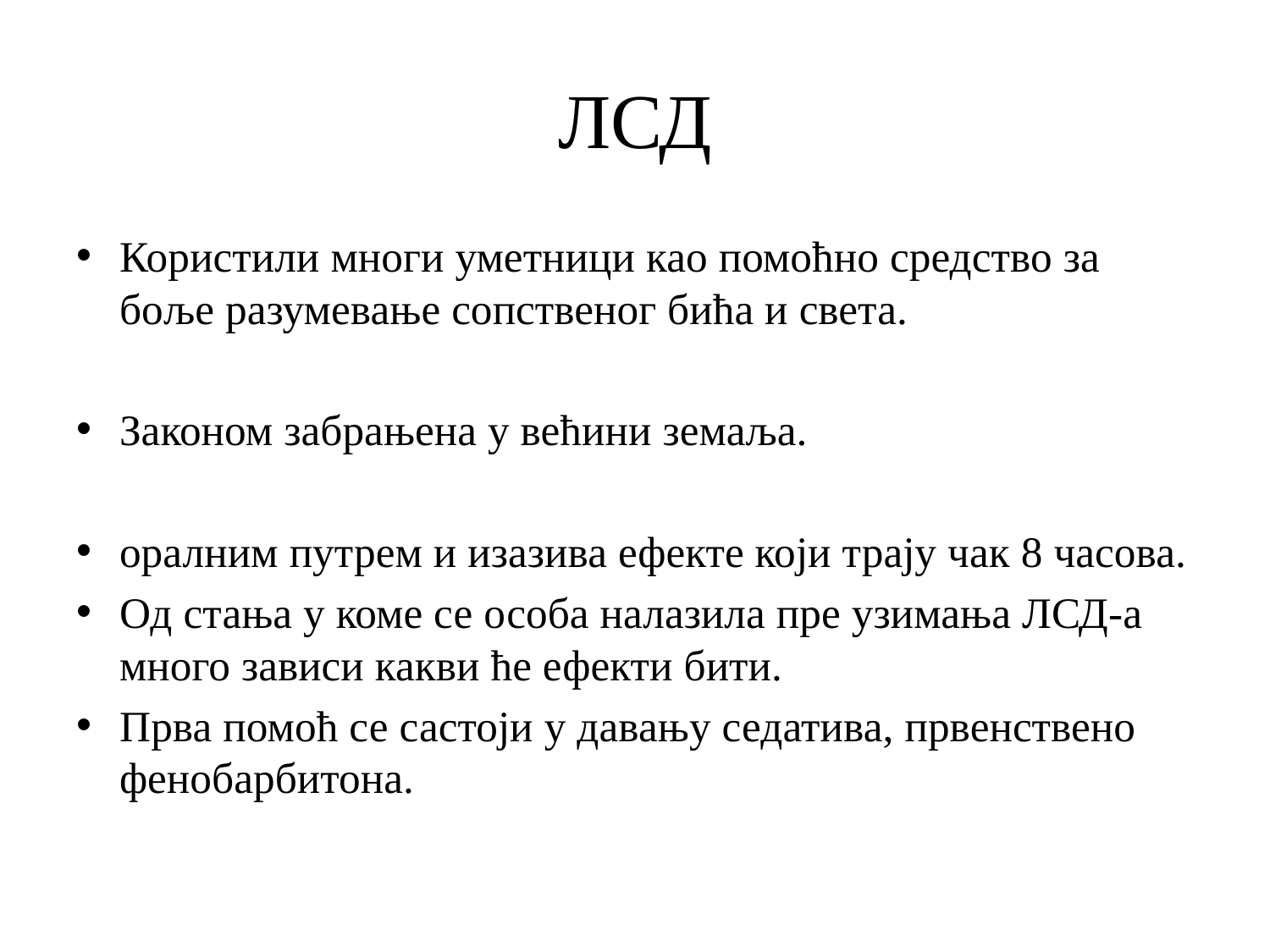

# ЛСД
Користили многи уметници као помоћно средство за боље разумевање сопственог бића и света.

Законом забрањена у већини земаља.

оралним путрем и изазива ефекте који трају чак 8 часова.
Од стања у коме се особа налазила пре узимања ЛСД-а много зависи какви ће ефекти бити.
Прва помоћ се састоји у давању седатива, првенствено фенобарбитона.